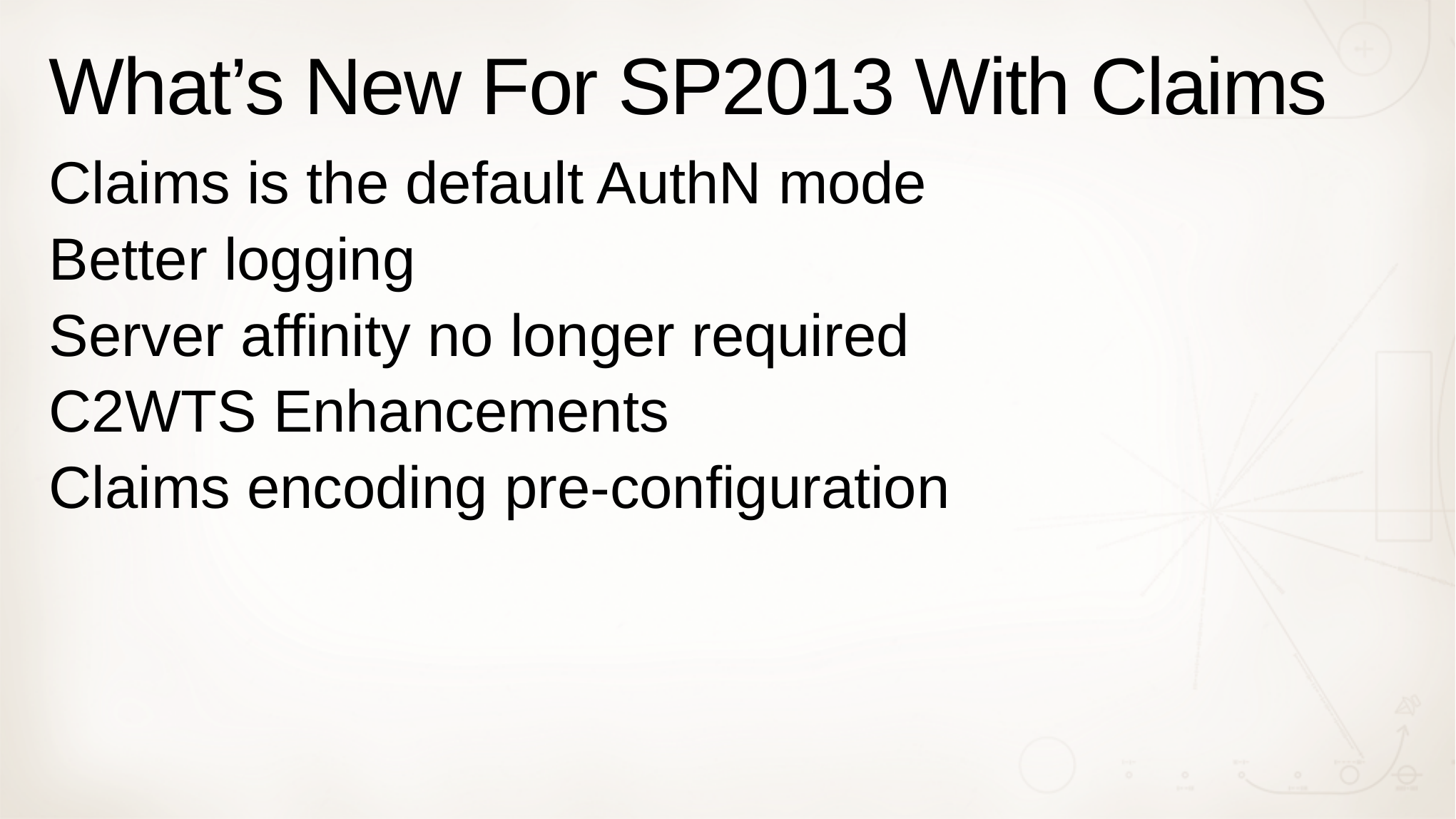

# What’s New For SP2013 With Claims
Claims is the default AuthN mode
Better logging
Server affinity no longer required
C2WTS Enhancements
Claims encoding pre-configuration